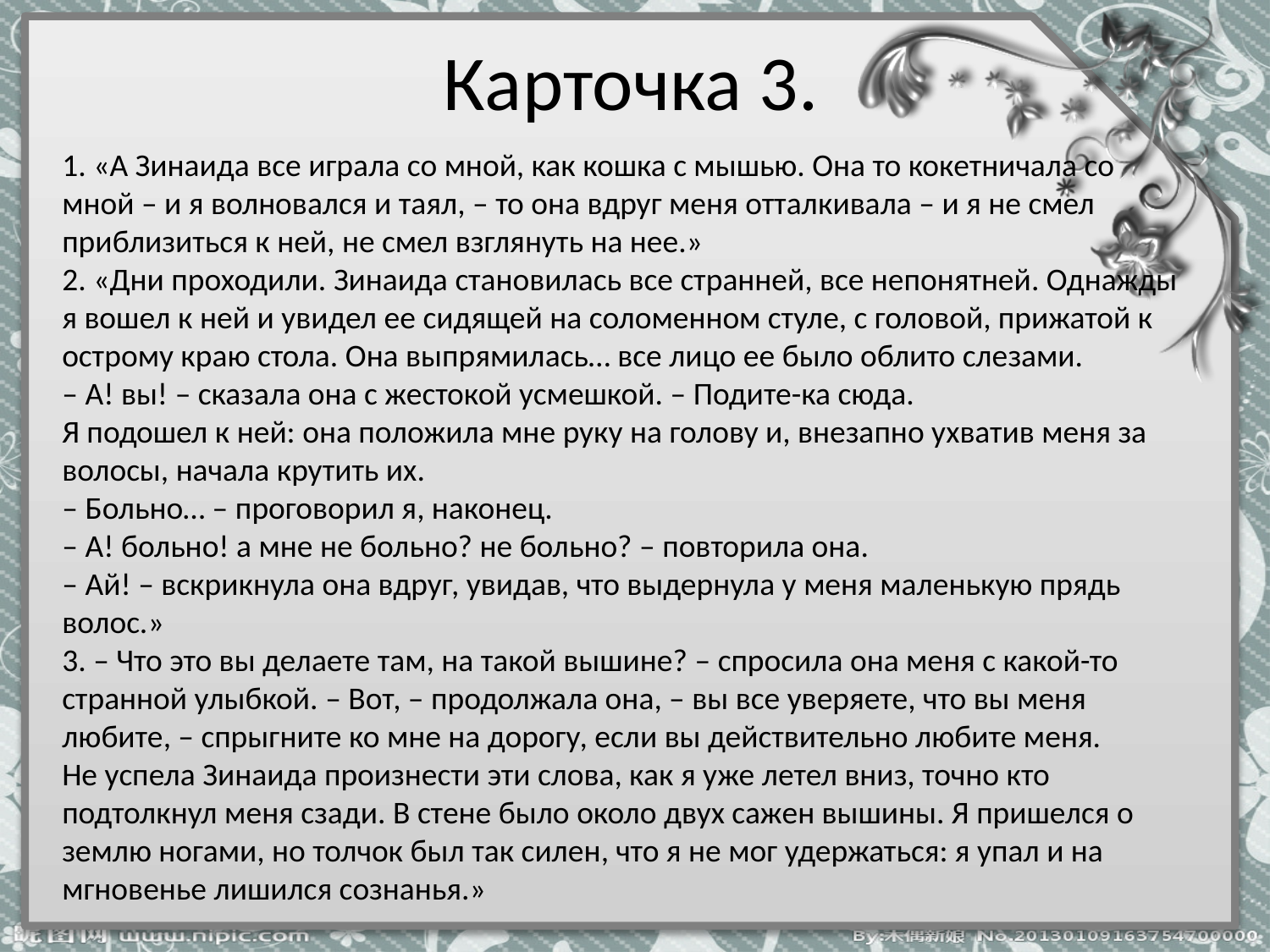

# Карточка 3.
1. «А Зинаида все играла со мной, как кошка с мышью. Она то кокетничала со мной – и я волновался и таял, – то она вдруг меня отталкивала – и я не смел приблизиться к ней, не смел взглянуть на нее.»
2. «Дни проходили. Зинаида становилась все странней, все непонятней. Однажды я вошел к ней и увидел ее сидящей на соломенном стуле, с головой, прижатой к острому краю стола. Она выпрямилась… все лицо ее было облито слезами.
– А! вы! – сказала она с жестокой усмешкой. – Подите-ка сюда.
Я подошел к ней: она положила мне руку на голову и, внезапно ухватив меня за волосы, начала крутить их.
– Больно… – проговорил я, наконец.
– А! больно! а мне не больно? не больно? – повторила она.
– Ай! – вскрикнула она вдруг, увидав, что выдернула у меня маленькую прядь волос.»
3. – Что это вы делаете там, на такой вышине? – спросила она меня с какой-то странной улыбкой. – Вот, – продолжала она, – вы все уверяете, что вы меня любите, – спрыгните ко мне на дорогу, если вы действительно любите меня.
Не успела Зинаида произнести эти слова, как я уже летел вниз, точно кто подтолкнул меня сзади. В стене было около двух сажен вышины. Я пришелся о землю ногами, но толчок был так силен, что я не мог удержаться: я упал и на мгновенье лишился сознанья.»